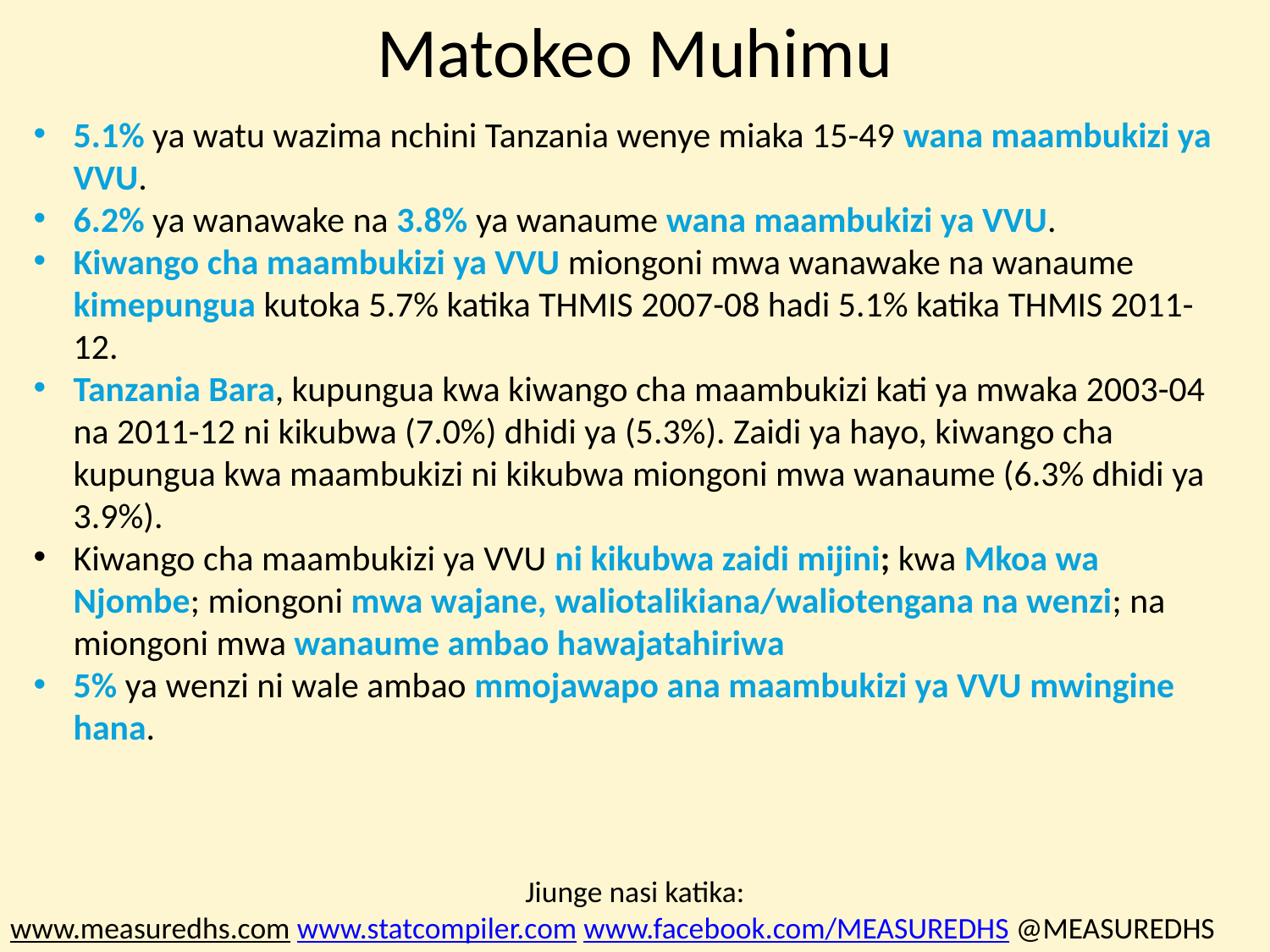

# Matokeo Muhimu
5.1% ya watu wazima nchini Tanzania wenye miaka 15-49 wana maambukizi ya VVU.
6.2% ya wanawake na 3.8% ya wanaume wana maambukizi ya VVU.
Kiwango cha maambukizi ya VVU miongoni mwa wanawake na wanaume kimepungua kutoka 5.7% katika THMIS 2007-08 hadi 5.1% katika THMIS 2011-12.
Tanzania Bara, kupungua kwa kiwango cha maambukizi kati ya mwaka 2003-04 na 2011-12 ni kikubwa (7.0%) dhidi ya (5.3%). Zaidi ya hayo, kiwango cha kupungua kwa maambukizi ni kikubwa miongoni mwa wanaume (6.3% dhidi ya 3.9%).
Kiwango cha maambukizi ya VVU ni kikubwa zaidi mijini; kwa Mkoa wa Njombe; miongoni mwa wajane, waliotalikiana/waliotengana na wenzi; na miongoni mwa wanaume ambao hawajatahiriwa
5% ya wenzi ni wale ambao mmojawapo ana maambukizi ya VVU mwingine hana.

Jiunge nasi katika:
www.measuredhs.com www.statcompiler.com www.facebook.com/MEASUREDHS @MEASUREDHS